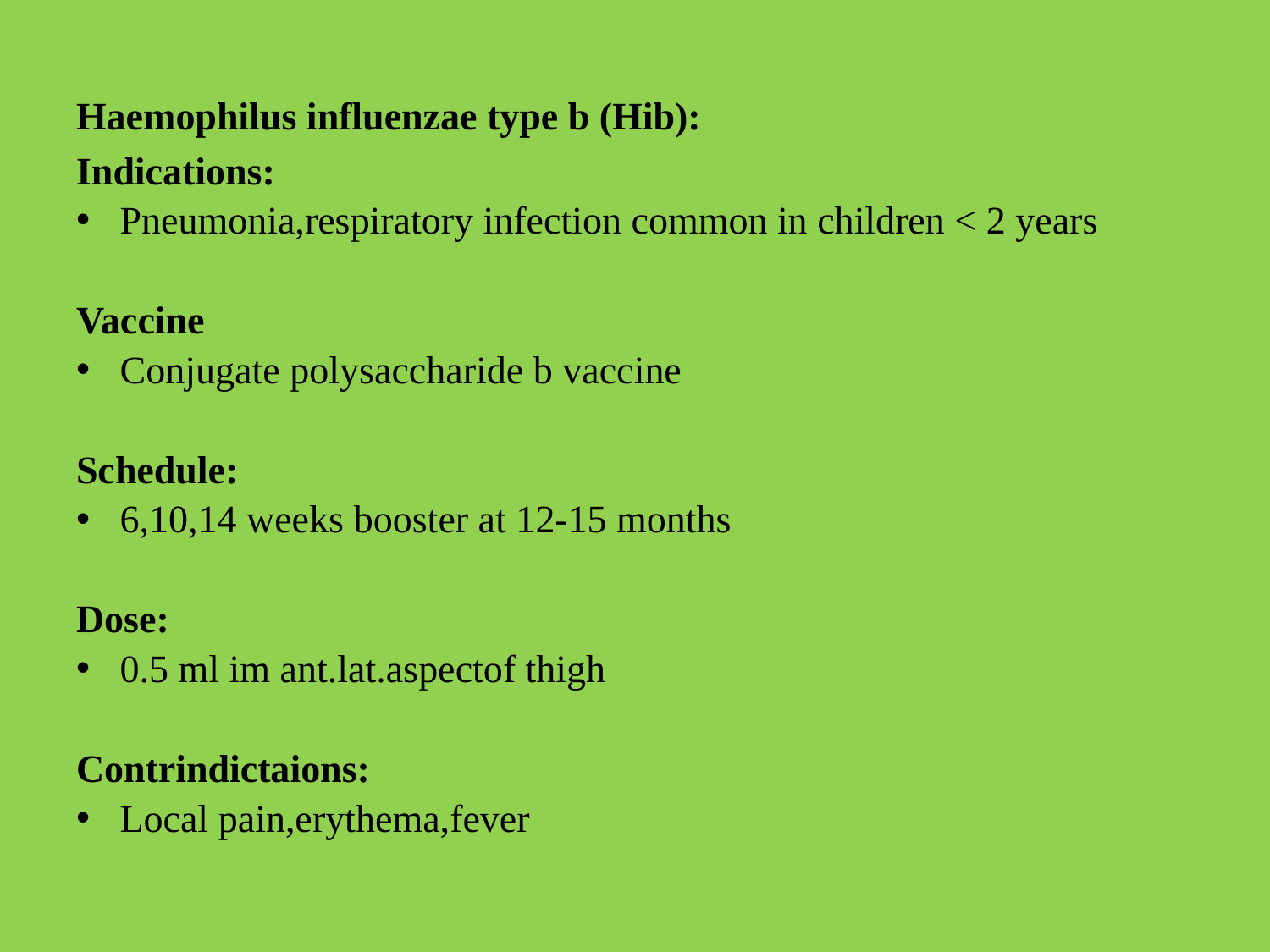

#
Haemophilus influenzae type b (Hib):
Indications:
Pneumonia,respiratory infection common in children < 2 years

Vaccine
Conjugate polysaccharide b vaccine

Schedule:
6,10,14 weeks booster at 12-15 months

Dose:
0.5 ml im ant.lat.aspectof thigh

Contrindictaions:
Local pain,erythema,fever